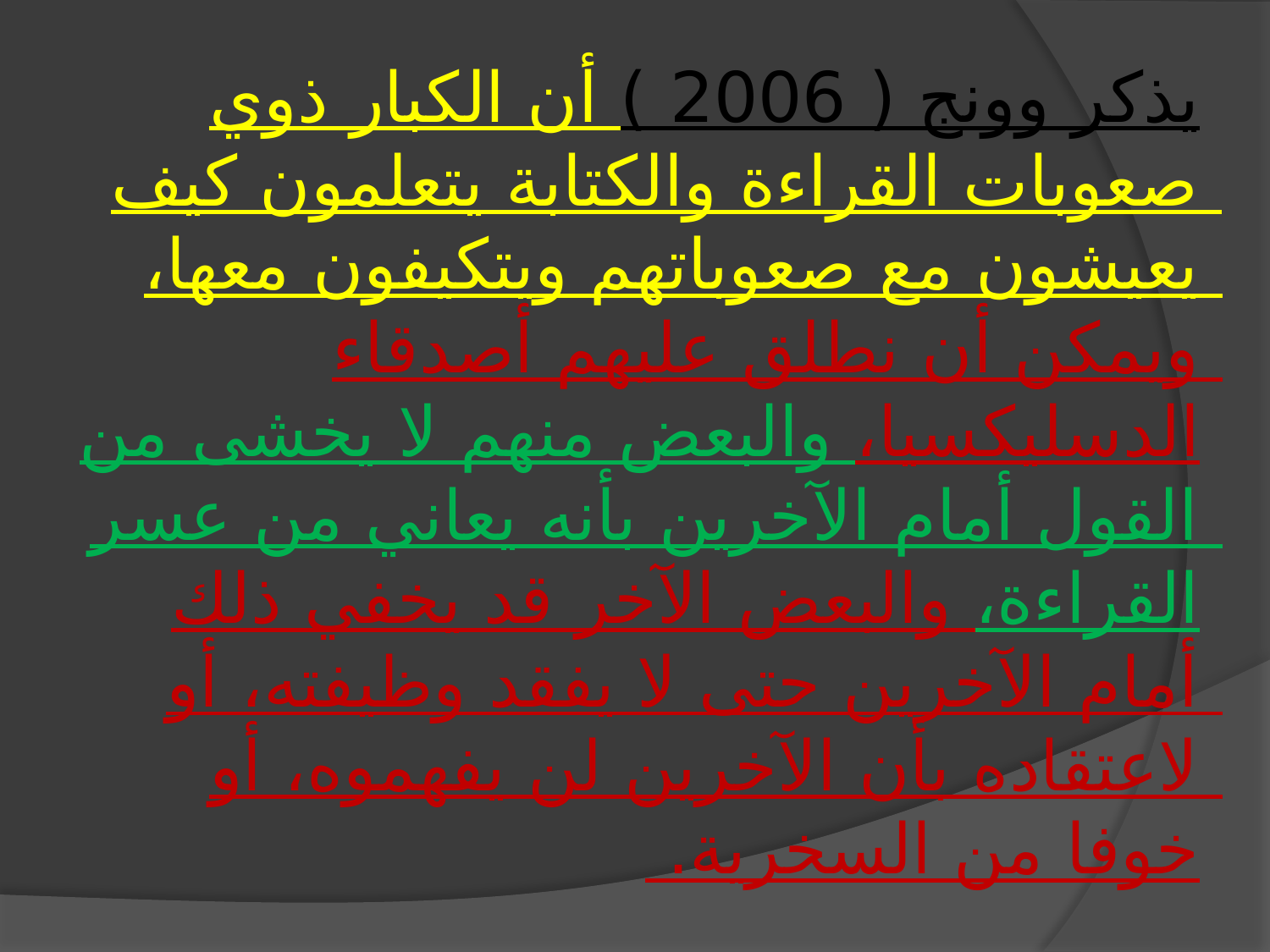

# يذكر وونج ( 2006 ) أن الكبار ذوي صعوبات القراءة والكتابة يتعلمون كيف يعيشون مع صعوباتهم ويتكيفون معها، ويمكن أن نطلق عليهم أصدقاء الدسليكسيا، والبعض منهم لا يخشى من القول أمام الآخرين بأنه يعاني من عسر القراءة، والبعض الآخر قد يخفي ذلك أمام الآخرين حتى لا يفقد وظيفته، أو لاعتقاده بأن الآخرين لن يفهموه، أو خوفا من السخرية.